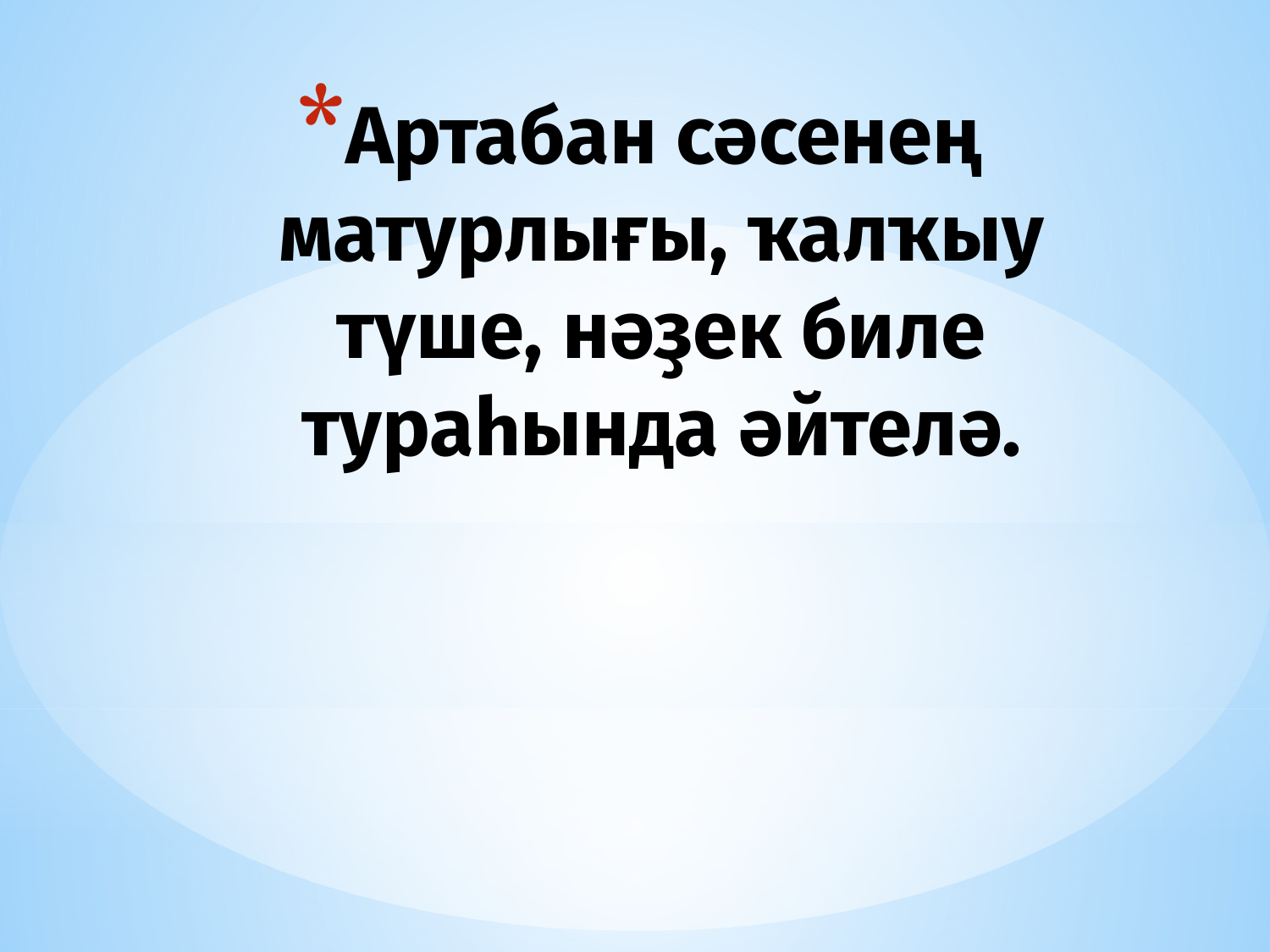

# Артабан сәсенең матурлығы, ҡалҡыу түше, нәҙек биле тураһында әйтелә.